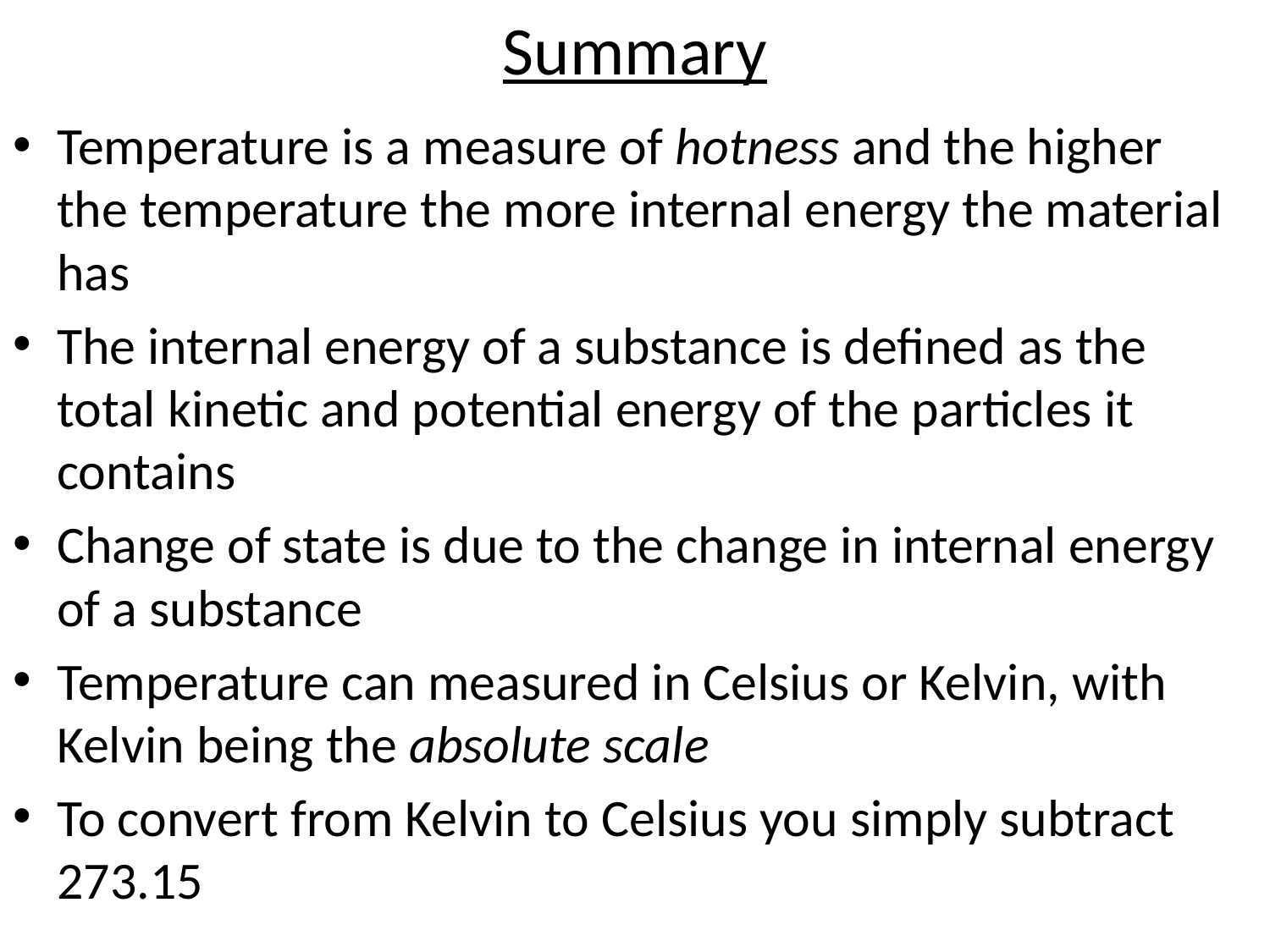

# Summary
Temperature is a measure of hotness and the higher the temperature the more internal energy the material has
The internal energy of a substance is defined as the total kinetic and potential energy of the particles it contains
Change of state is due to the change in internal energy of a substance
Temperature can measured in Celsius or Kelvin, with Kelvin being the absolute scale
To convert from Kelvin to Celsius you simply subtract 273.15